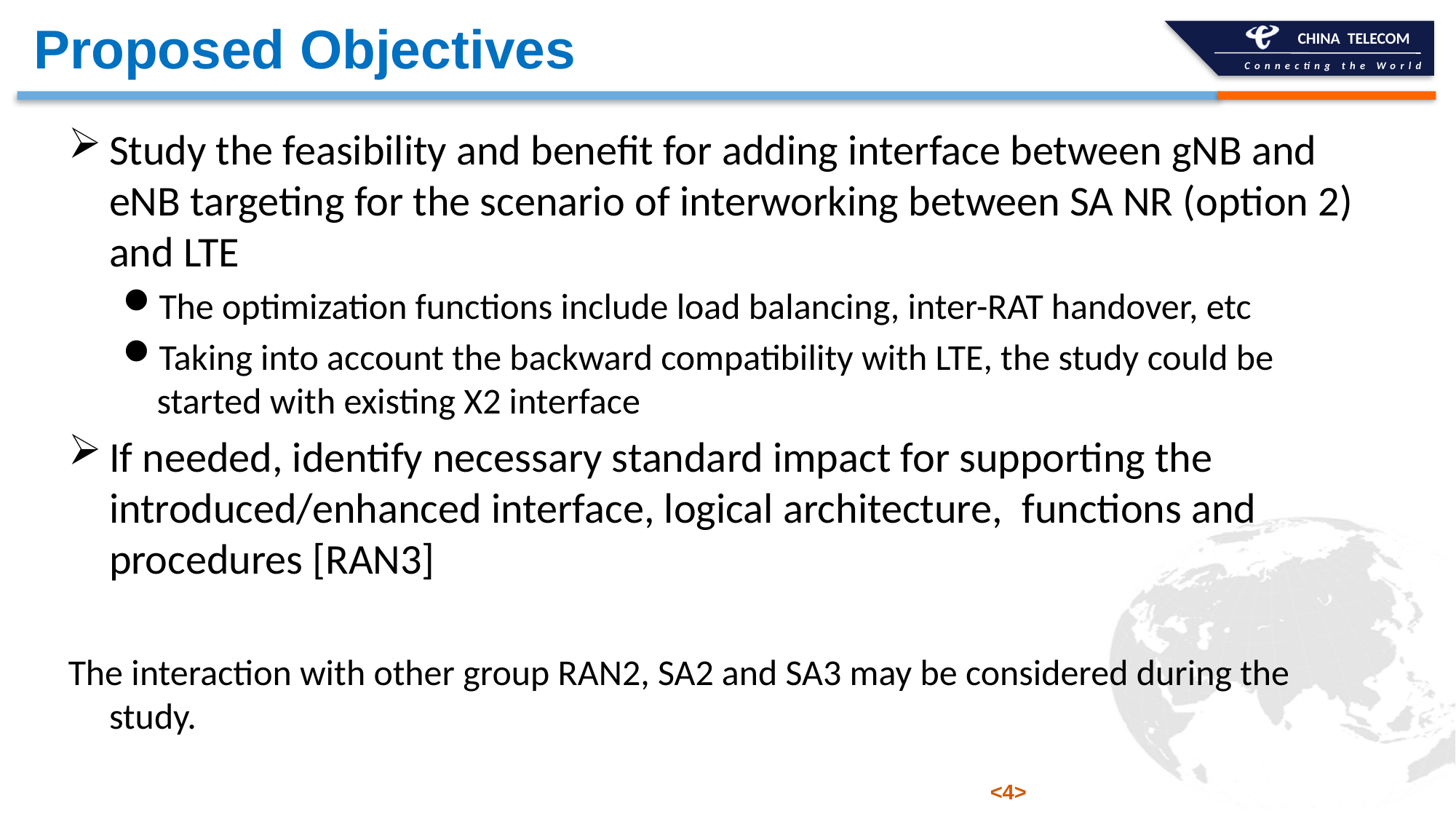

# Proposed Objectives
Study the feasibility and benefit for adding interface between gNB and eNB targeting for the scenario of interworking between SA NR (option 2) and LTE
The optimization functions include load balancing, inter-RAT handover, etc
Taking into account the backward compatibility with LTE, the study could be started with existing X2 interface
If needed, identify necessary standard impact for supporting the introduced/enhanced interface, logical architecture,  functions and procedures [RAN3]

The interaction with other group RAN2, SA2 and SA3 may be considered during the study.